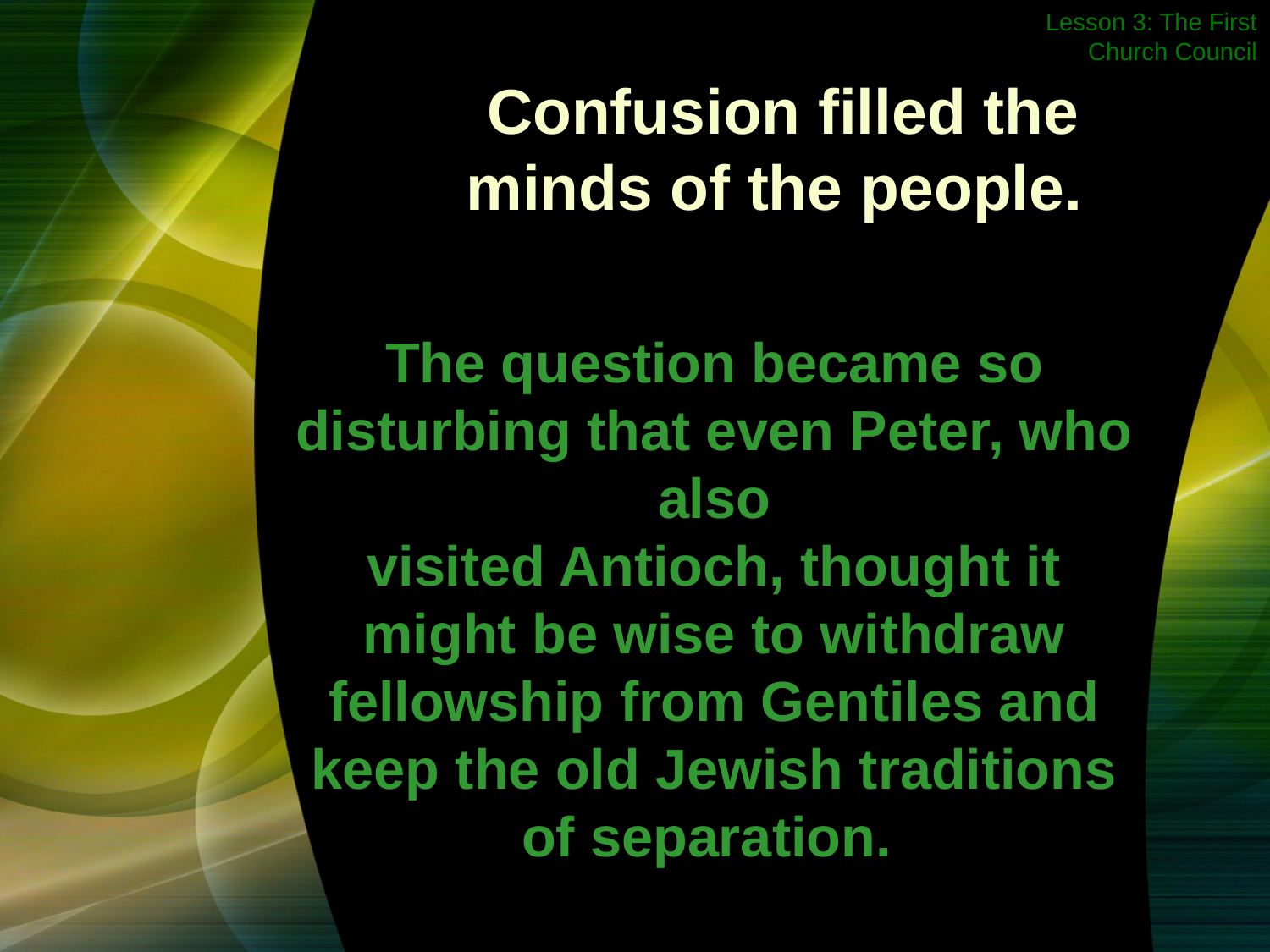

Lesson 3: The First Church Council
Confusion filled the
minds of the people.
The question became so disturbing that even Peter, who also
visited Antioch, thought it might be wise to withdraw fellowship from Gentiles and
keep the old Jewish traditions of separation.